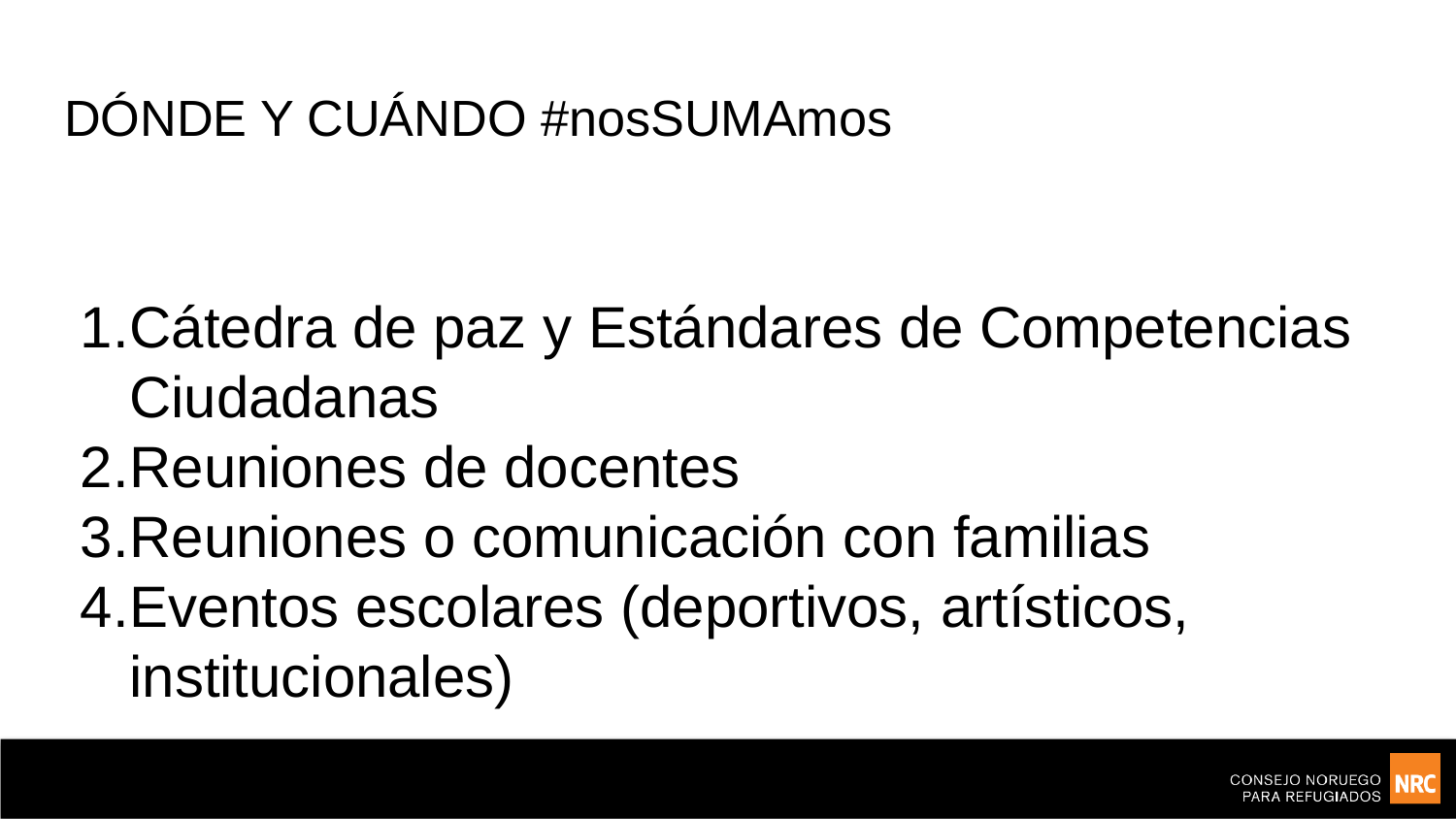

# DÓNDE Y CUÁNDO #nosSUMAmos

Cátedra de paz y Estándares de Competencias Ciudadanas
Reuniones de docentes
Reuniones o comunicación con familias
Eventos escolares (deportivos, artísticos, institucionales)